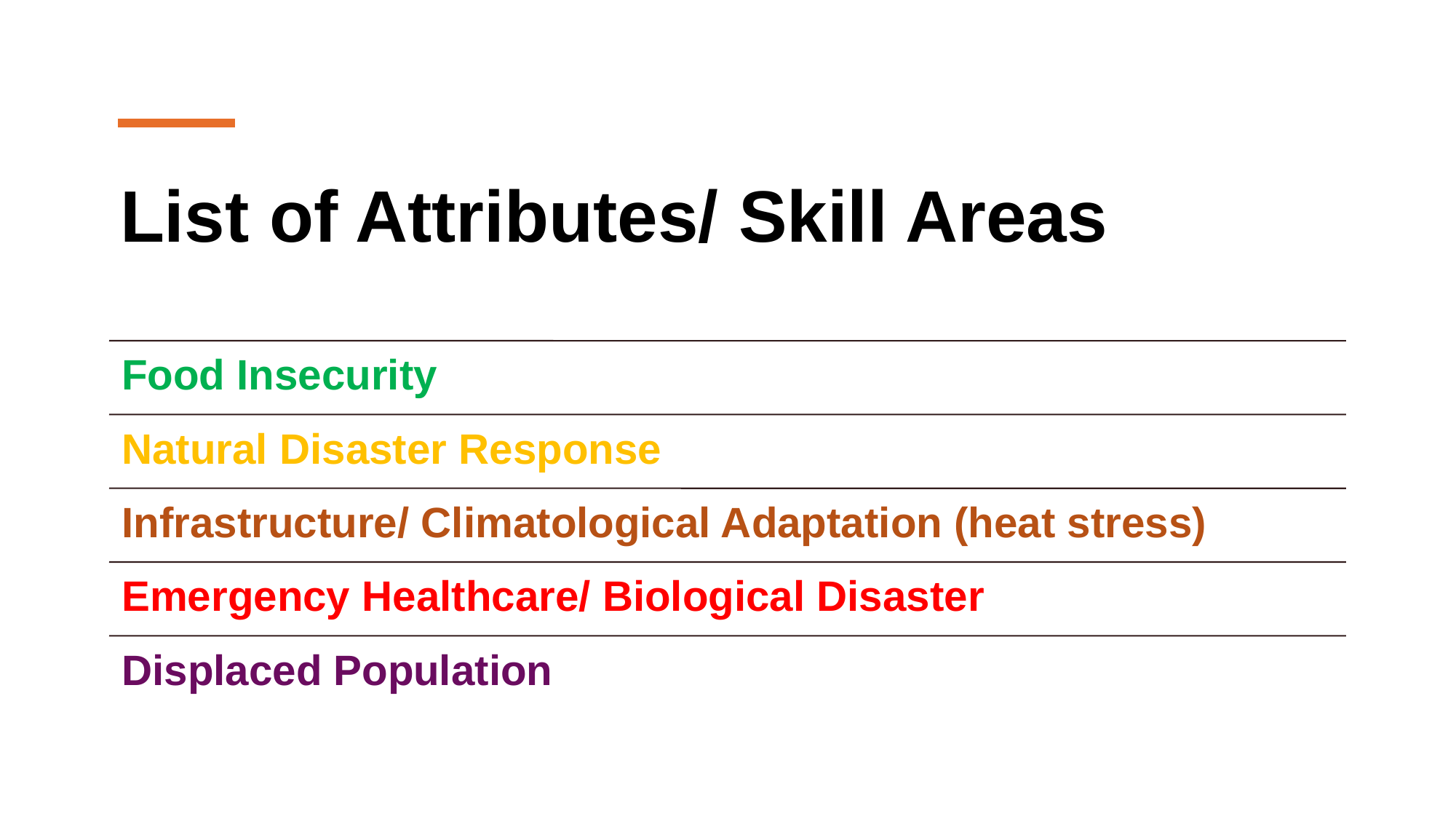

# List of Attributes/ Skill Areas
Food Insecurity
Natural Disaster Response
Infrastructure/ Climatological Adaptation (heat stress)
Emergency Healthcare/ Biological Disaster
Displaced Population